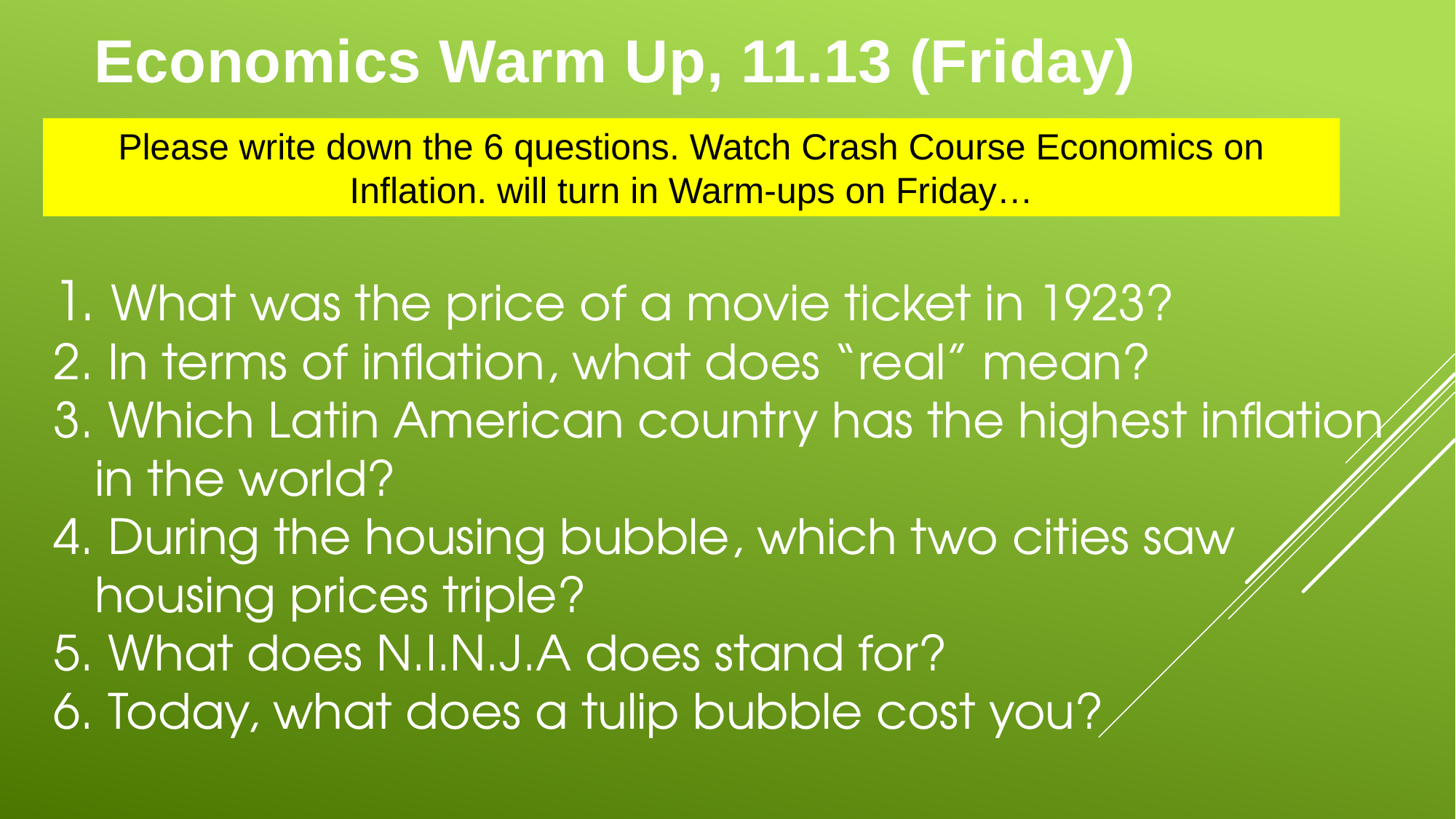

Economics Warm Up, 11.13 (Friday)
Please write down the 6 questions. Watch Crash Course Economics on Inflation. will turn in Warm-ups on Friday…
 What was the price of a movie ticket in 1923?
 In terms of inflation, what does “real” mean?
 Which Latin American country has the highest inflation in the world?
 During the housing bubble, which two cities saw housing prices triple?
 What does N.I.N.J.A does stand for?
 Today, what does a tulip bubble cost you?